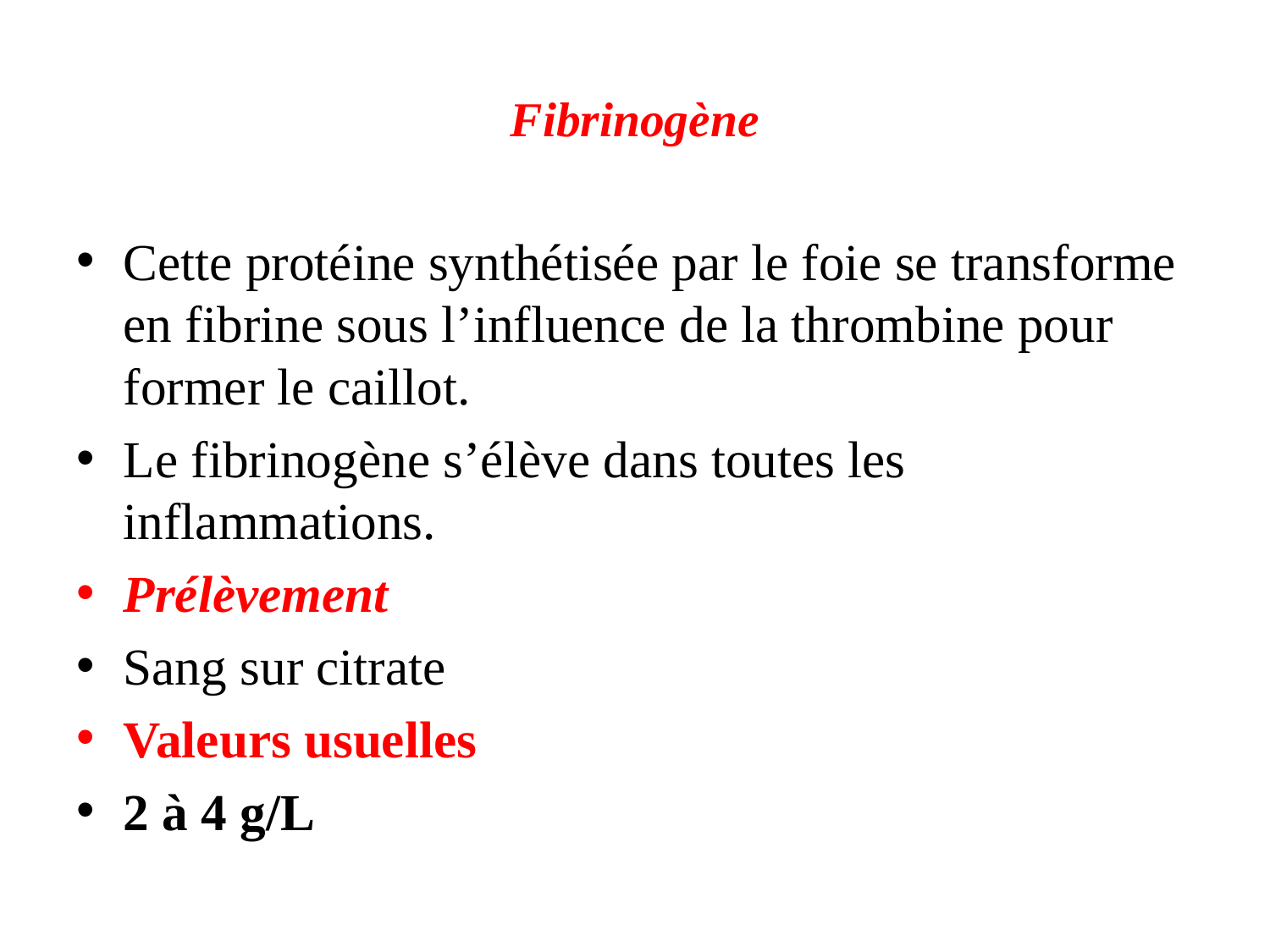

# Fibrinogène
Cette protéine synthétisée par le foie se transforme en fibrine sous l’influence de la thrombine pour former le caillot.
Le fibrinogène s’élève dans toutes les inflammations.
Prélèvement
Sang sur citrate
Valeurs usuelles
2 à 4 g/L